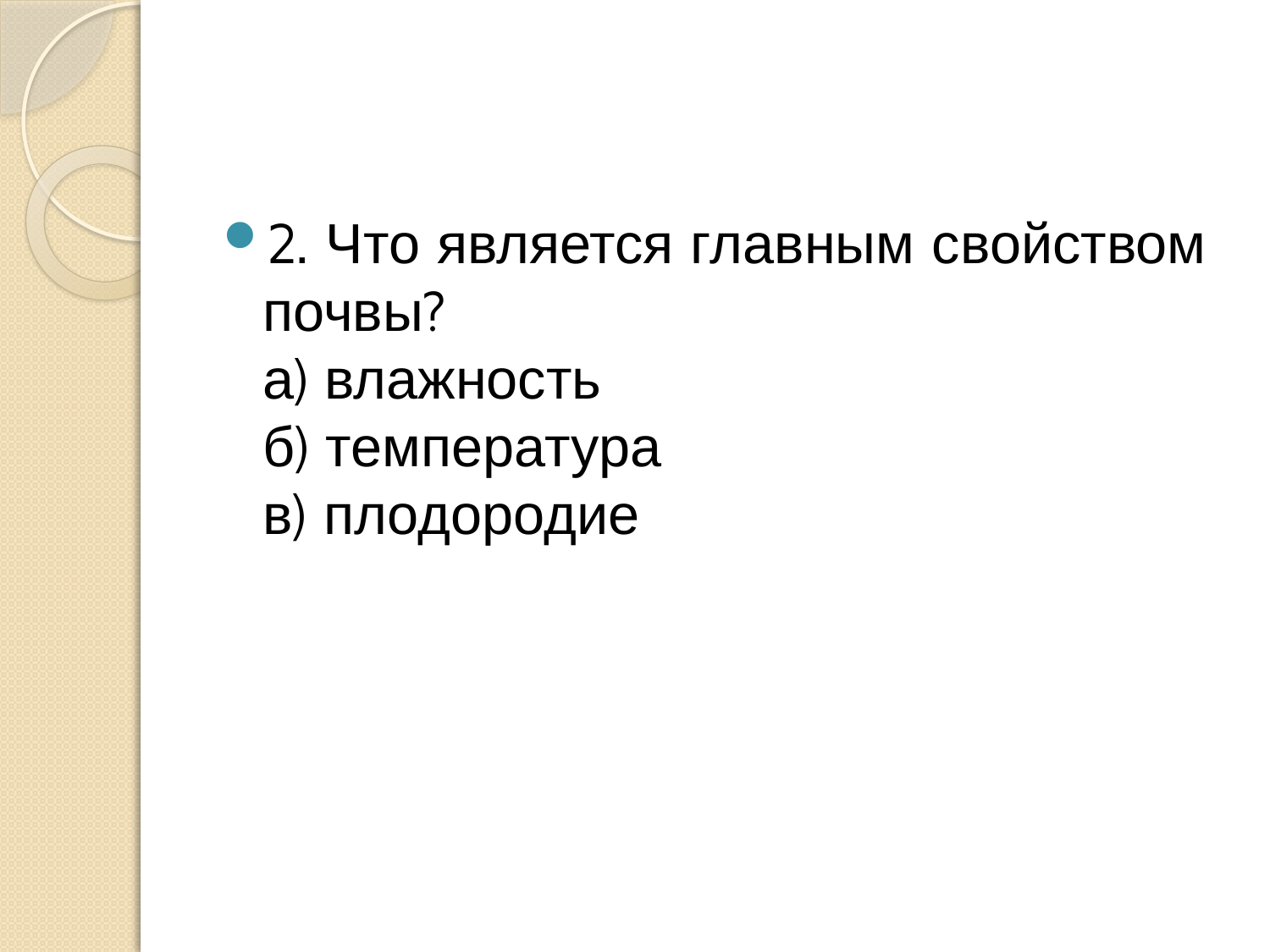

2. Что является главным свойством почвы?
а) влажность
б) температура
в) плодородие